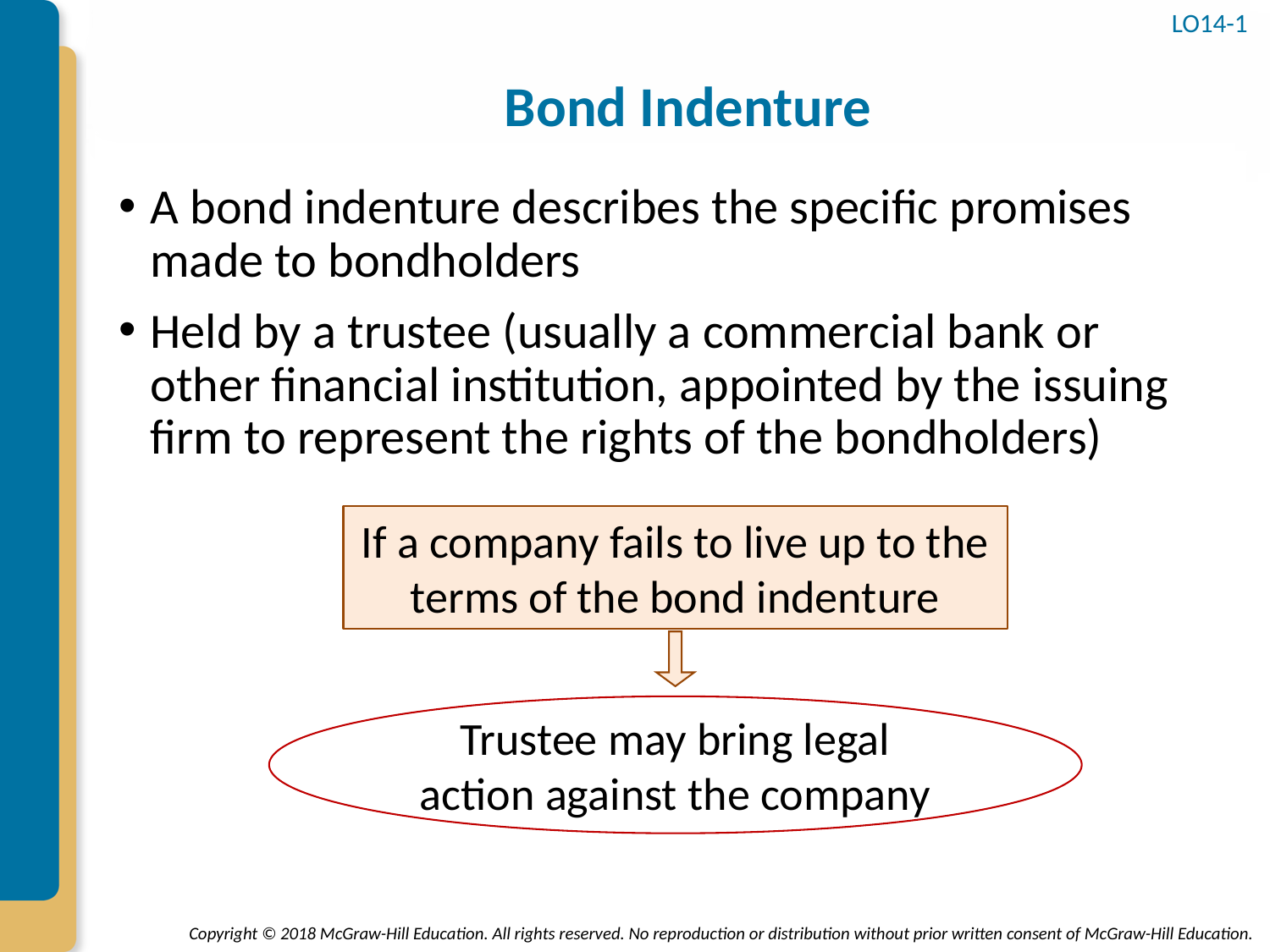

# Bond Indenture
LO14-1
A bond indenture describes the specific promises made to bondholders
Held by a trustee (usually a commercial bank or other financial institution, appointed by the issuing firm to represent the rights of the bondholders)
If a company fails to live up to the terms of the bond indenture

Trustee may bring legal action against the company